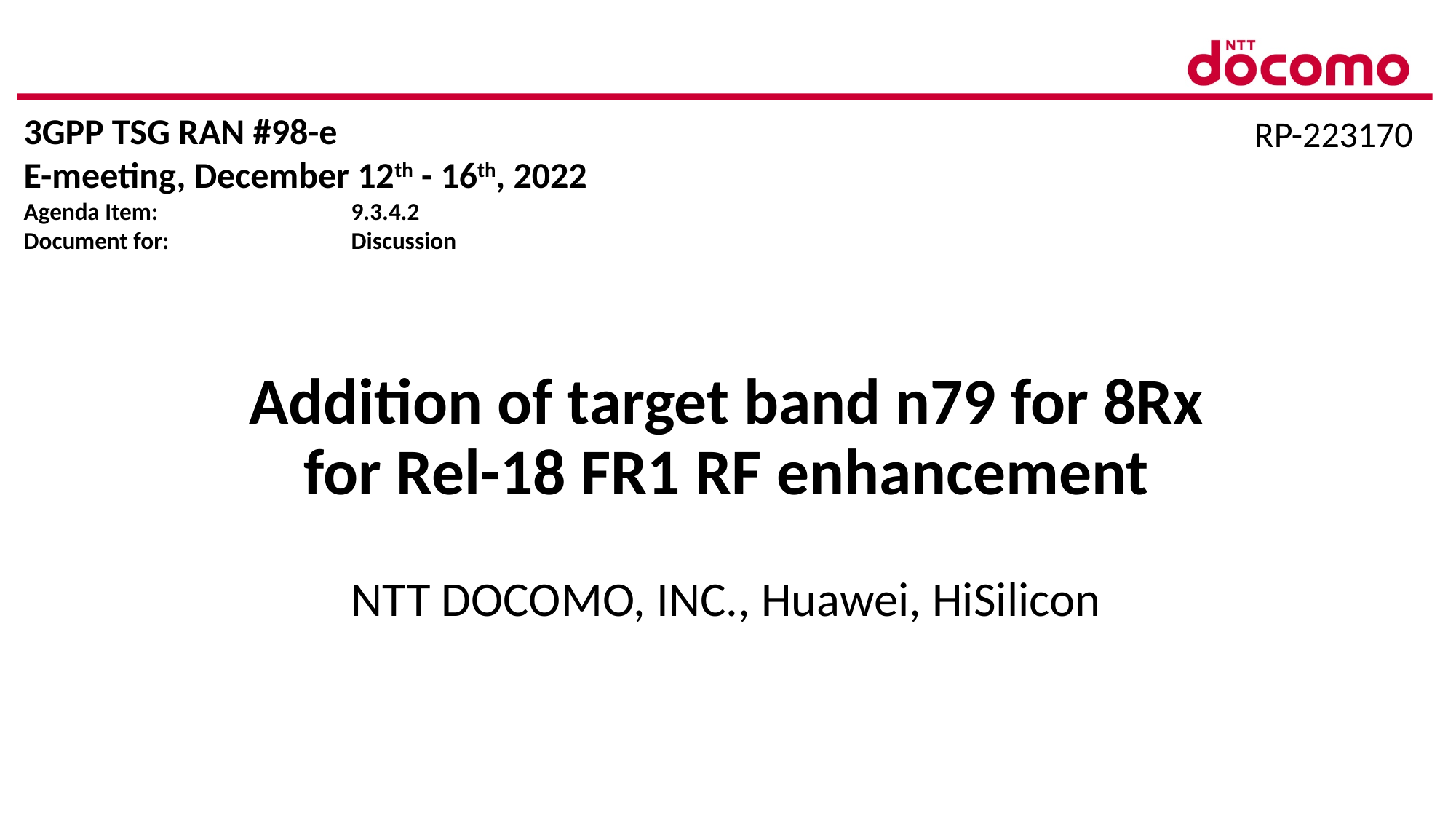

3GPP TSG RAN #98-e
E-meeting, December 12th - 16th, 2022
Agenda Item:		9.3.4.2
Document for:		Discussion
RP-223170
# Addition of target band n79 for 8Rx for Rel-18 FR1 RF enhancement
NTT DOCOMO, INC., Huawei, HiSilicon